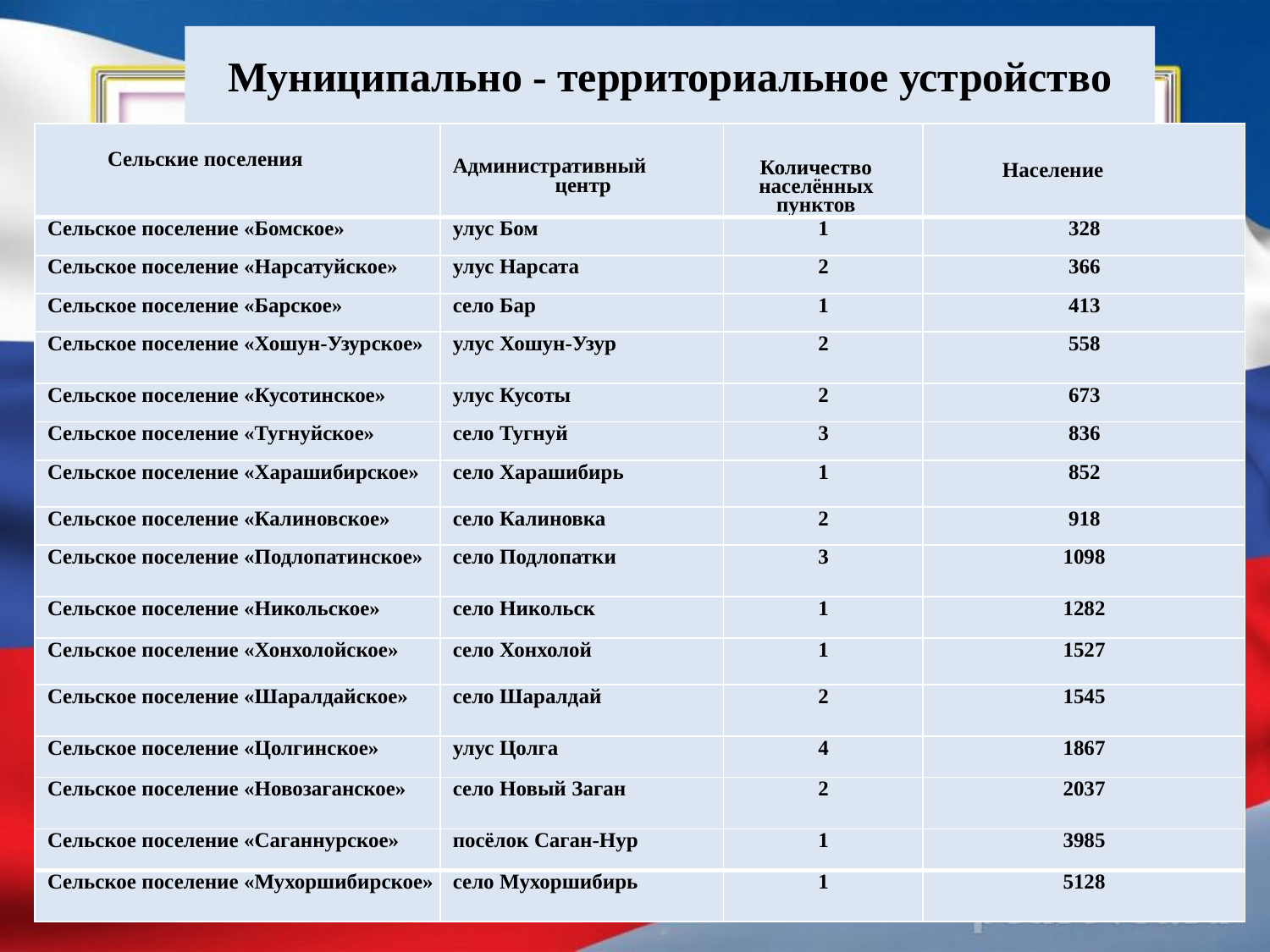

# Муниципально - территориальное устройство
| Сельские поселения | Административный центр | Количество населённых пунктов | Население |
| --- | --- | --- | --- |
| Сельское поселение «Бомское» | улус Бом | 1 | 328 |
| Сельское поселение «Нарсатуйское» | улус Нарсата | 2 | 366 |
| Сельское поселение «Барское» | село Бар | 1 | 413 |
| Сельское поселение «Хошун-Узурское» | улус Хошун-Узур | 2 | 558 |
| Сельское поселение «Кусотинское» | улус Кусоты | 2 | 673 |
| Сельское поселение «Тугнуйское» | село Тугнуй | 3 | 836 |
| Сельское поселение «Харашибирское» | село Харашибирь | 1 | 852 |
| Сельское поселение «Калиновское» | село Калиновка | 2 | 918 |
| Сельское поселение «Подлопатинское» | село Подлопатки | 3 | 1098 |
| Сельское поселение «Никольское» | село Никольск | 1 | 1282 |
| Сельское поселение «Хонхолойское» | село Хонхолой | 1 | 1527 |
| Сельское поселение «Шаралдайское» | село Шаралдай | 2 | 1545 |
| Сельское поселение «Цолгинское» | улус Цолга | 4 | 1867 |
| Сельское поселение «Новозаганское» | село Новый Заган | 2 | 2037 |
| Сельское поселение «Саганнурское» | посёлок Саган-Нур | 1 | 3985 |
| Сельское поселение «Мухоршибирское» | село Мухоршибирь | 1 | 5128 |